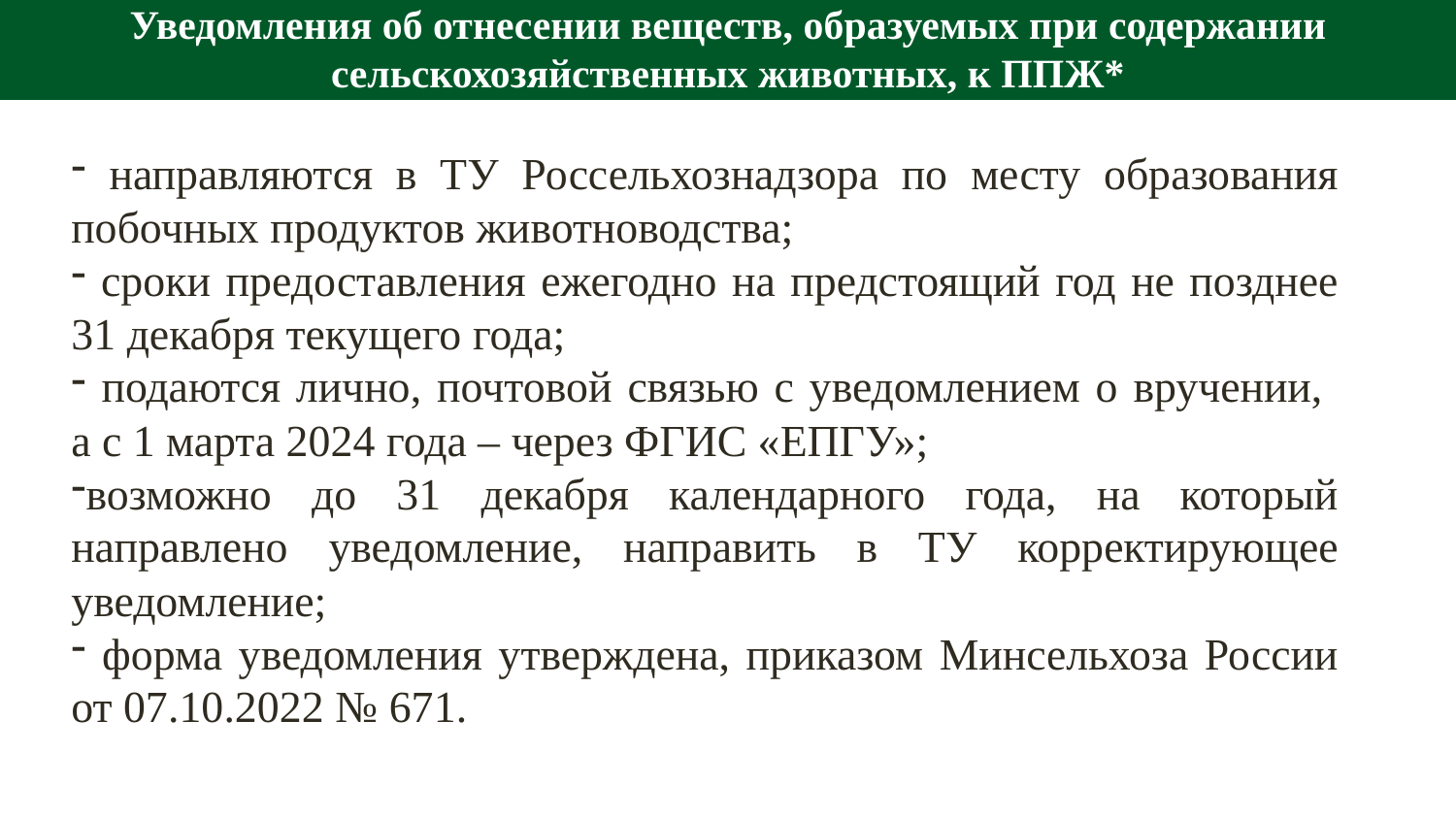

Уведомления об отнесении веществ, образуемых при содержании сельскохозяйственных животных, к ППЖ*

 направляются в ТУ Россельхознадзора по месту образования побочных продуктов животноводства;
 сроки предоставления ежегодно на предстоящий год не позднее 31 декабря текущего года;
 подаются лично, почтовой связью с уведомлением о вручении,
а с 1 марта 2024 года – через ФГИС «ЕПГУ»;
возможно до 31 декабря календарного года, на который направлено уведомление, направить в ТУ корректирующее уведомление;
 форма уведомления утверждена, приказом Минсельхоза России от 07.10.2022 № 671.